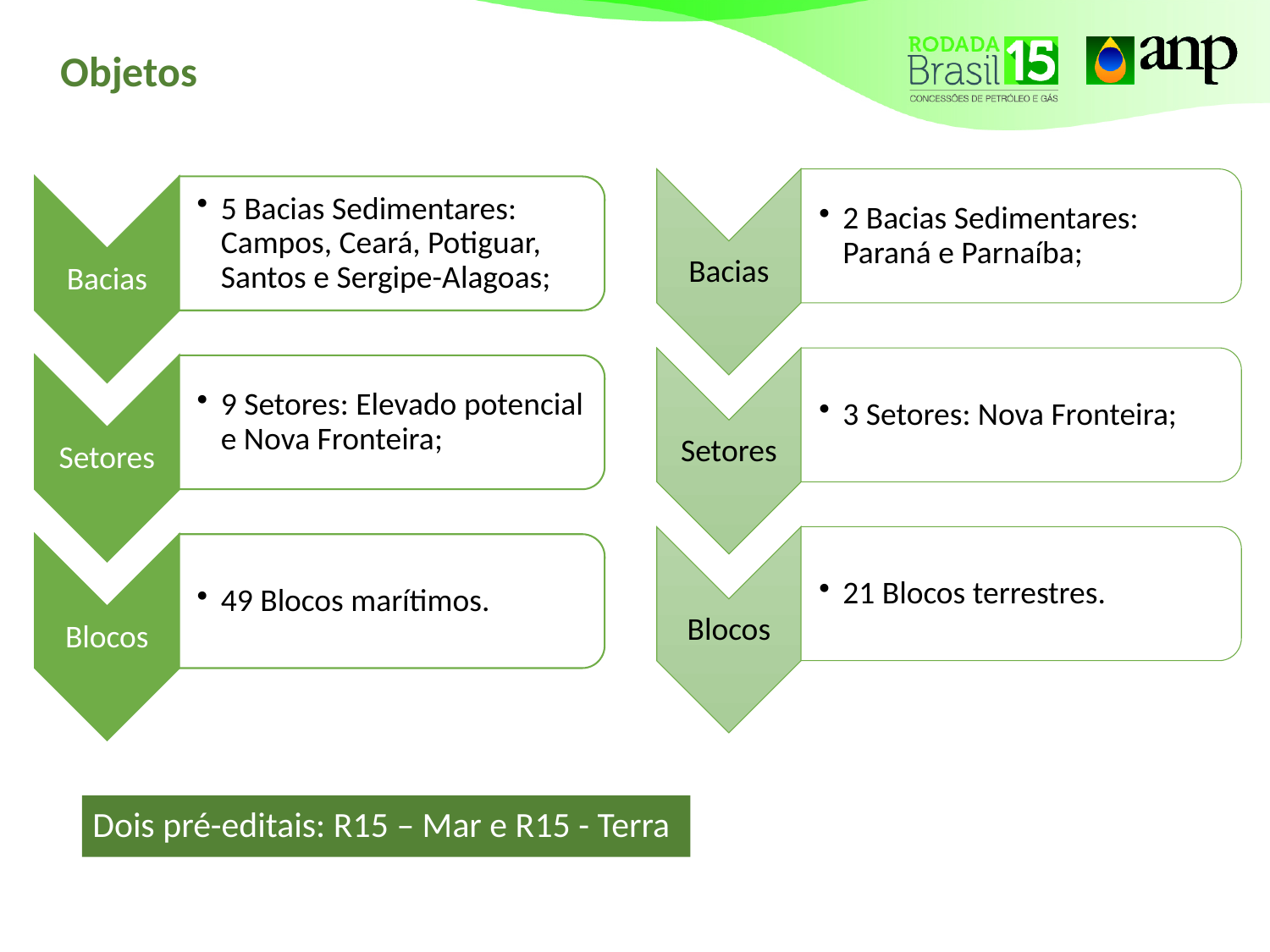

# Objetos
Bacias
2 Bacias Sedimentares:  Paraná e Parnaíba;
Setores
3 Setores: Nova Fronteira;
Blocos
21 Blocos terrestres.
Bacias
5 Bacias Sedimentares: Campos, Ceará, Potiguar, Santos e Sergipe-Alagoas;
Setores
9 Setores: Elevado potencial e Nova Fronteira;
Blocos
49 Blocos marítimos.
Dois pré-editais: R15 – Mar e R15 - Terra